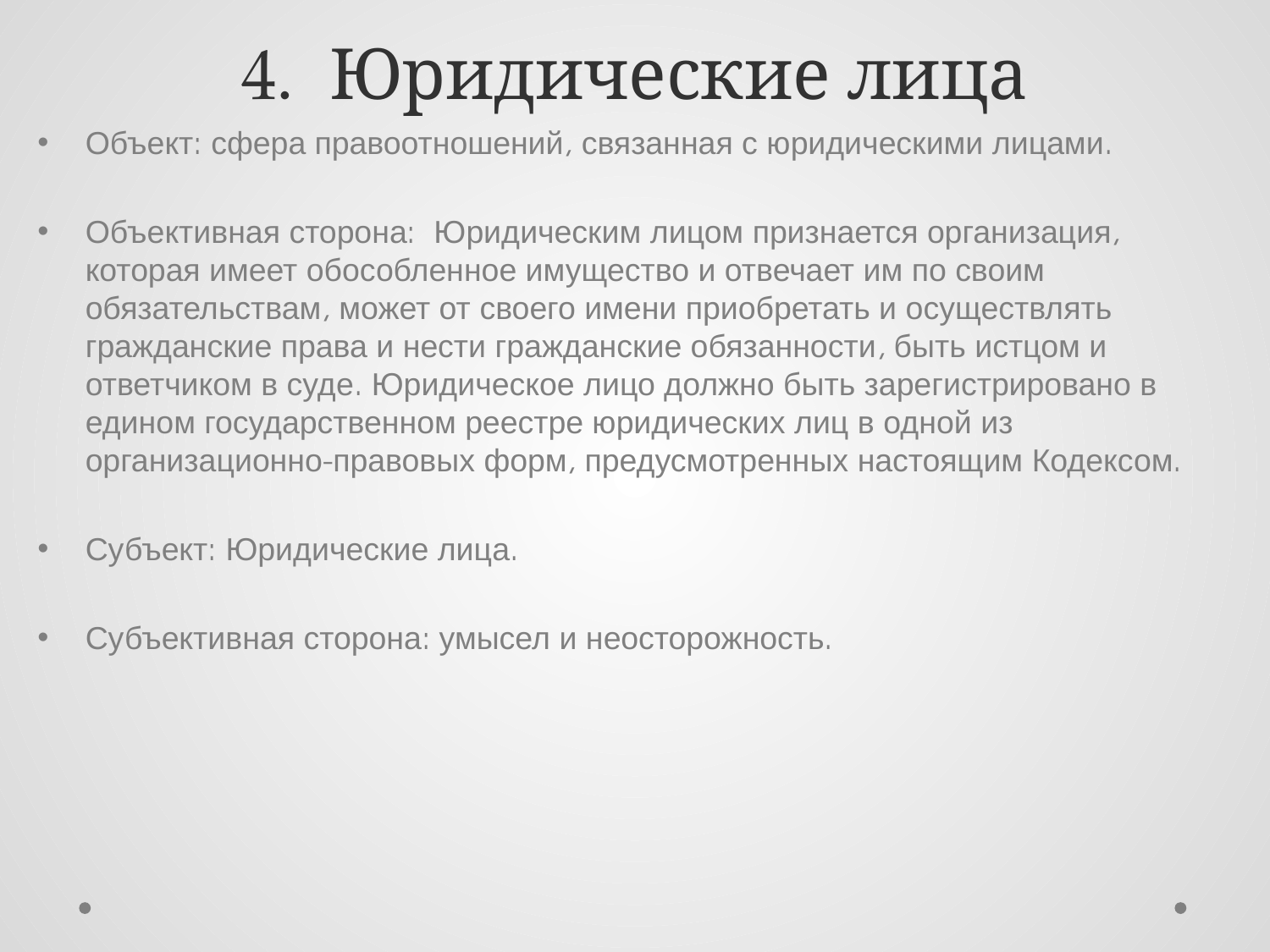

# 4.  Юридические лица
Объект: сфера правоотношений, связанная с юридическими лицами.

Объективная сторона:  Юридическим лицом признается организация, которая имеет обособленное имущество и отвечает им по своим обязательствам, может от своего имени приобретать и осуществлять гражданские права и нести гражданские обязанности, быть истцом и ответчиком в суде. Юридическое лицо должно быть зарегистрировано в едином государственном реестре юридических лиц в одной из организационно-правовых форм, предусмотренных настоящим Кодексом.

Субъект: Юридические лица.

Субъективная сторона: умысел и неосторожность.